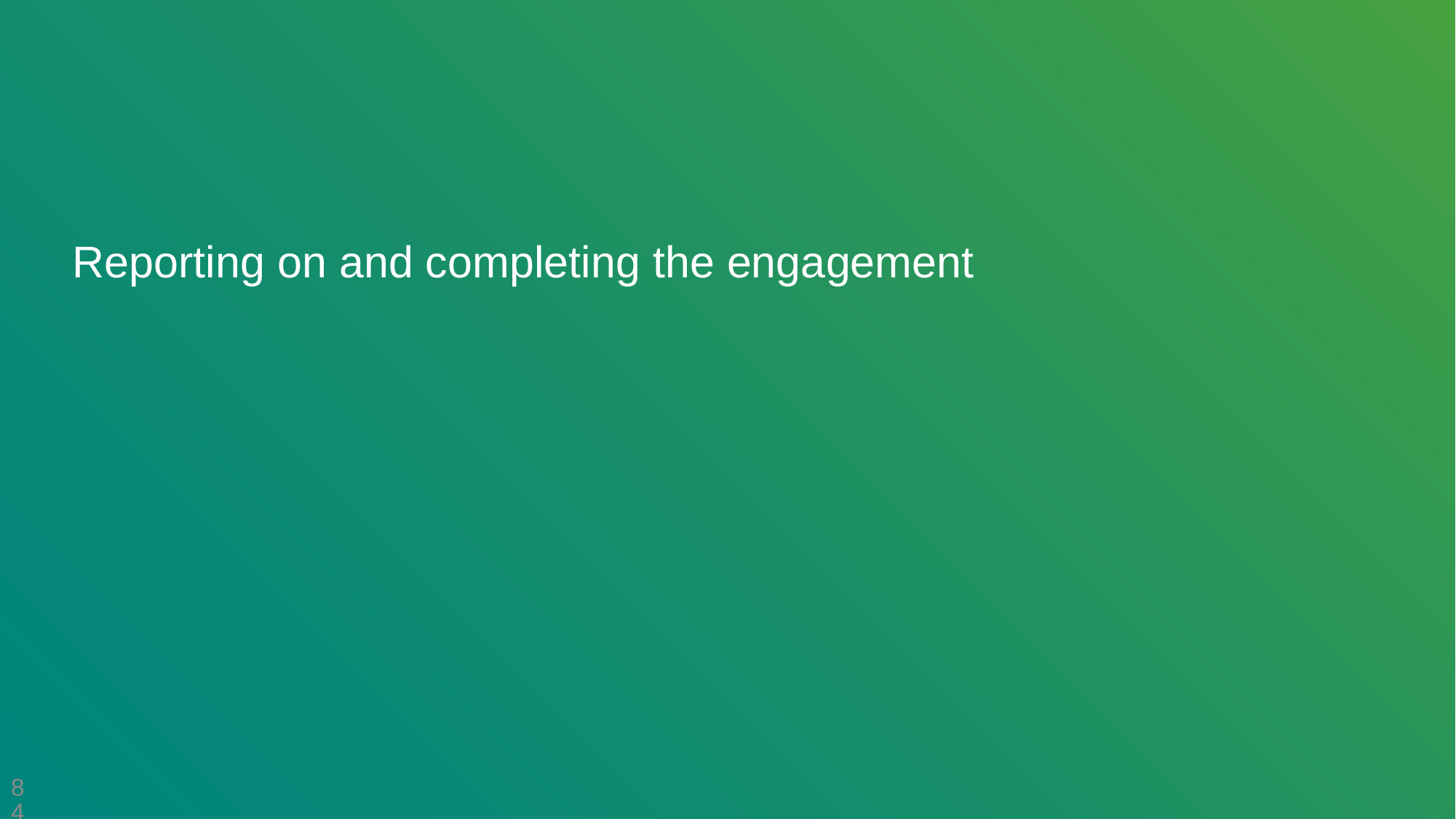

# Reporting on and completing the engagement

84